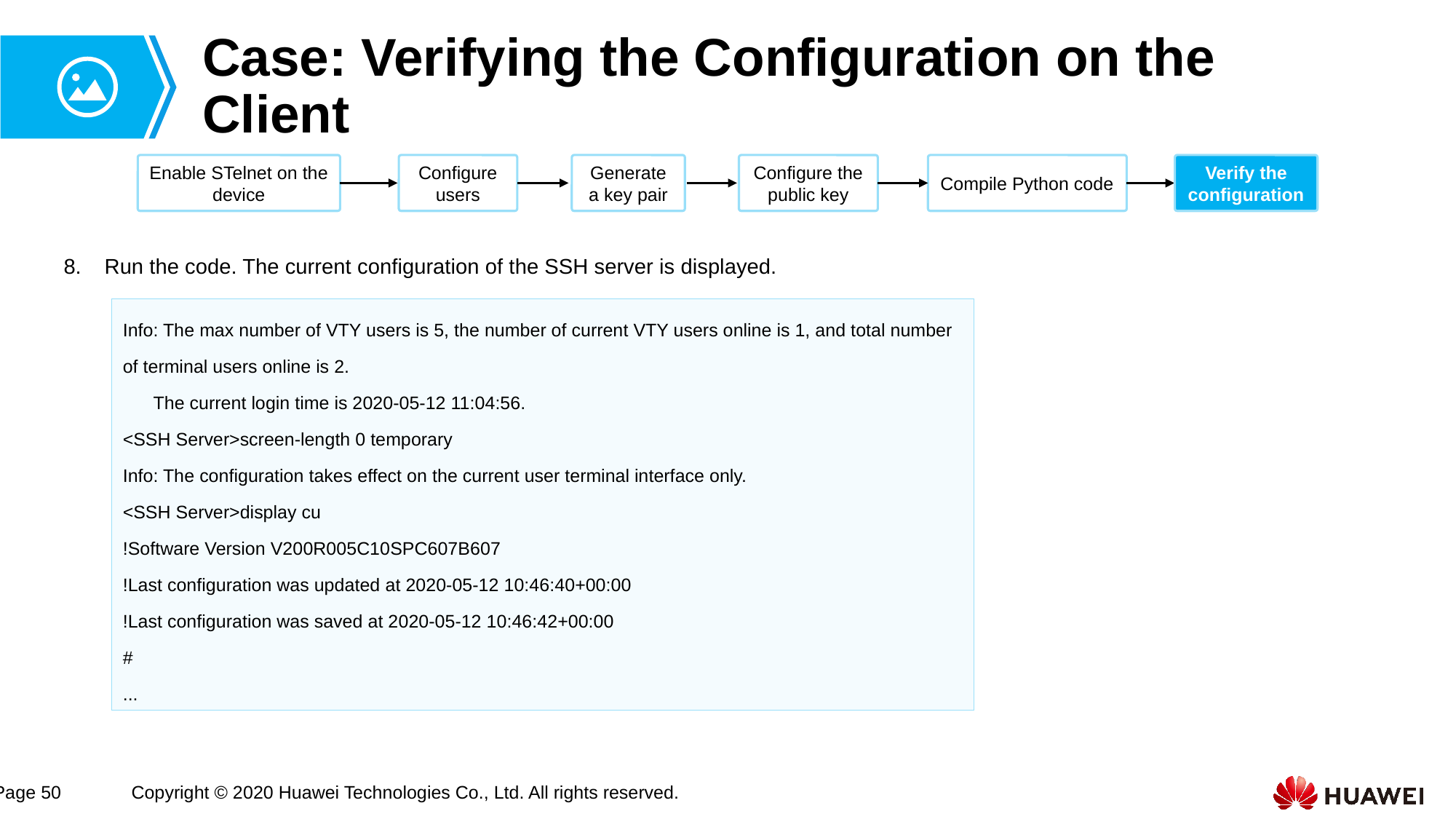

# Case: Verifying the Configuration on the Client
Enable STelnet on the device
Configure users
Generate a key pair
Configure the public key
Compile Python code
Verify the configuration
Run the code. The current configuration of the SSH server is displayed.
Info: The max number of VTY users is 5, the number of current VTY users online is 1, and total number of terminal users online is 2.
      The current login time is 2020-05-12 11:04:56.
<SSH Server>screen-length 0 temporary
Info: The configuration takes effect on the current user terminal interface only.
<SSH Server>display cu
!Software Version V200R005C10SPC607B607
!Last configuration was updated at 2020-05-12 10:46:40+00:00
!Last configuration was saved at 2020-05-12 10:46:42+00:00
#
...